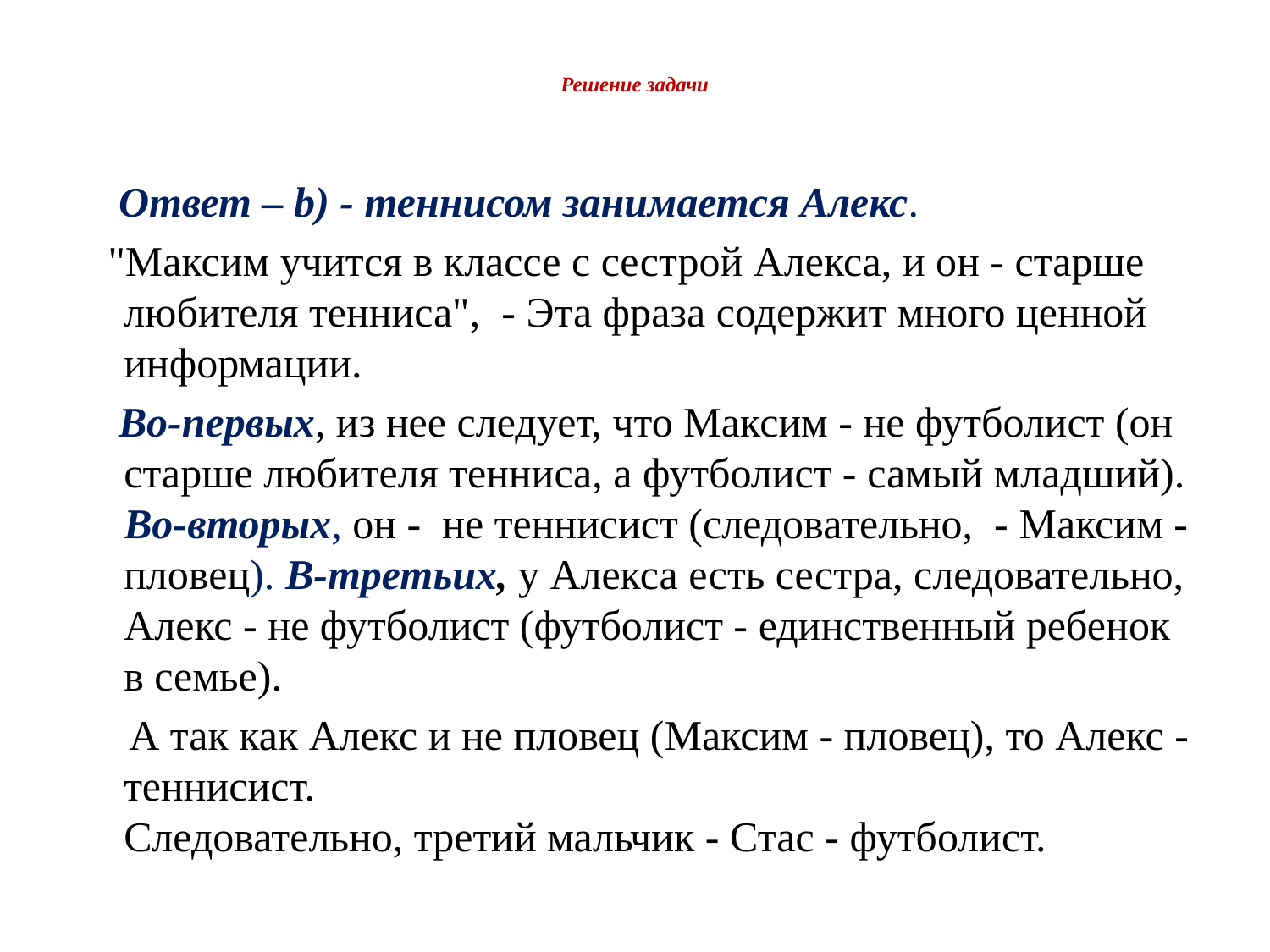

# Решение задачи
    Ответ – b) - теннисом занимается Алекс.
   "Максим учится в классе с сестрой Алекса, и он - старше любителя тенниса",  - Эта фраза содержит много ценной информации.
    Во-первых, из нее следует, что Максим - не футболист (он старше любителя тенниса, а футболист - самый младший). Во-вторых, он -  не теннисист (следовательно,  - Максим - пловец). В-третьих, у Алекса есть сестра, следовательно, Алекс - не футболист (футболист - единственный ребенок в семье).
     А так как Алекс и не пловец (Максим - пловец), то Алекс - теннисист.
Следовательно, третий мальчик - Стас - футболист.